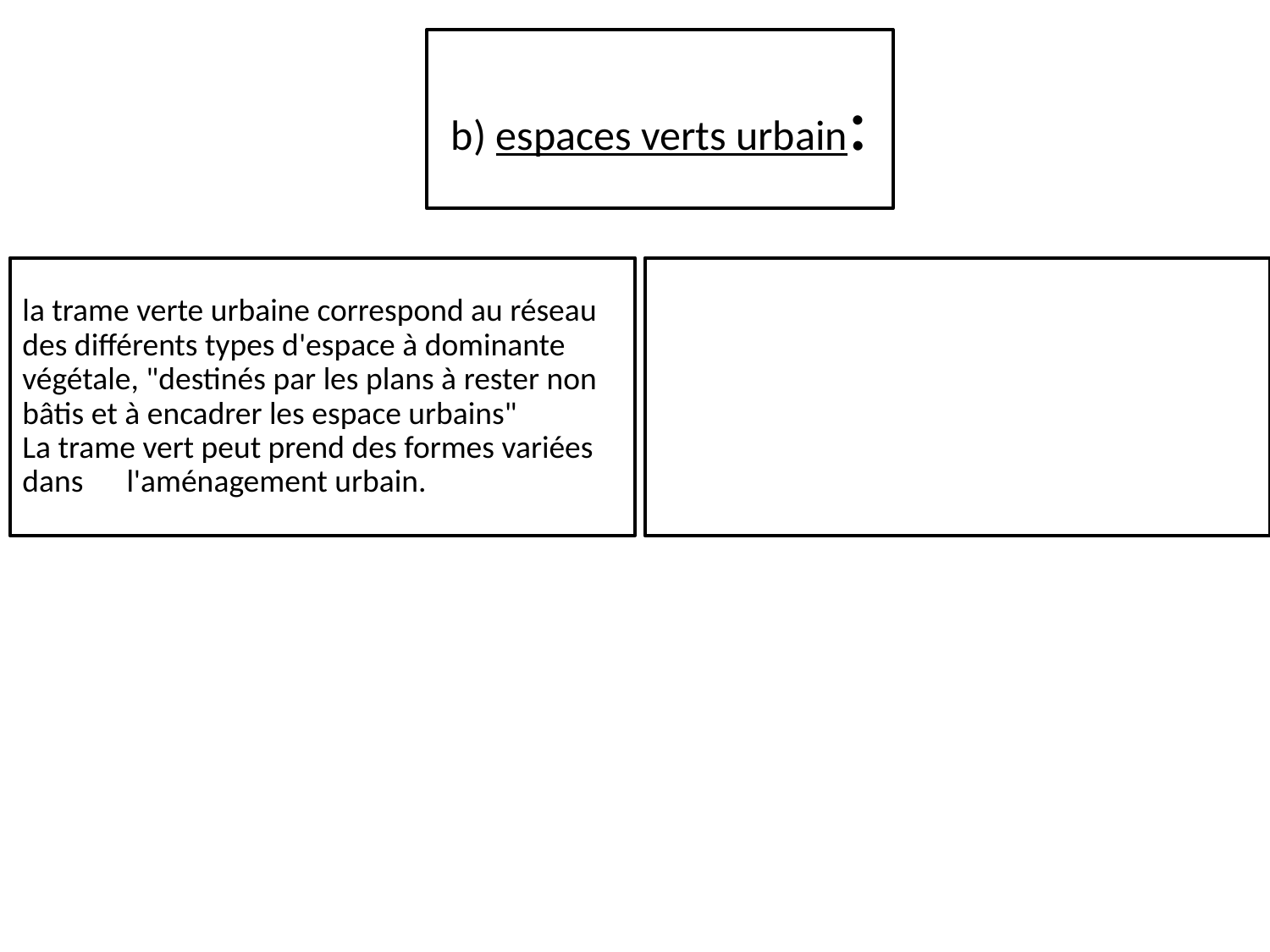

# b) espaces verts urbain:
la trame verte urbaine correspond au réseau des différents types d'espace à dominante végétale, "destinés par les plans à rester non bâtis et à encadrer les espace urbains"
La trame vert peut prend des formes variées dans      l'aménagement urbain.